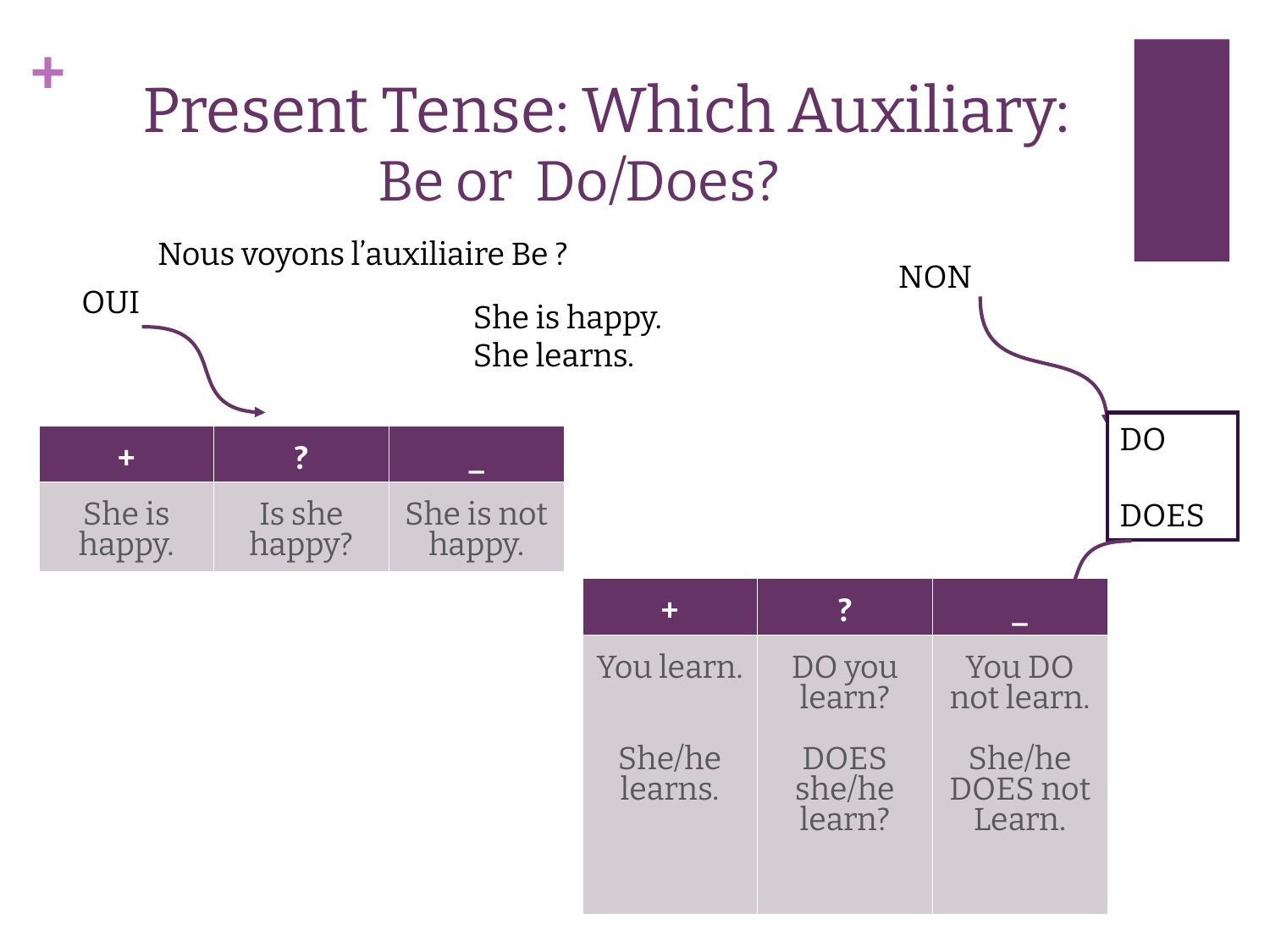

Present Tense: Which Auxiliary:
                     Be or  Do/Does?

Nous voyons l’auxiliaire Be ?
NON
OUI
She is happy.
She learns.
DO

DOES
| + | ? | \_ |
| --- | --- | --- |
| She is happy. | Is she happy? | She is not happy. |
| + | ? | \_ |
| --- | --- | --- |
| You learn. She/he learns. | DO you learn? DOES she/he learn? | You DO not learn. She/he DOES not Learn. |